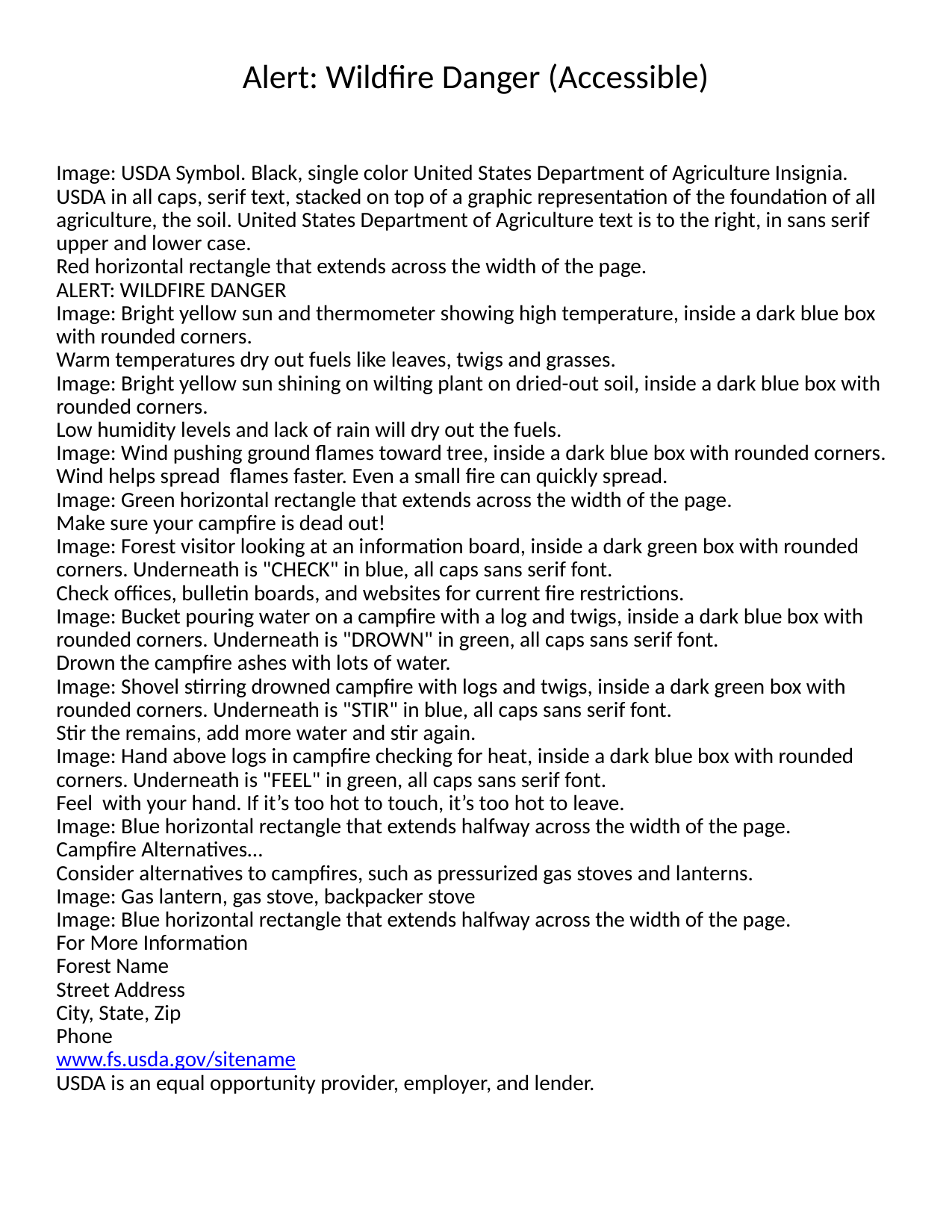

# Alert: Wildfire Danger (Accessible)
Image: USDA Symbol. Black, single color United States Department of Agriculture Insignia. USDA in all caps, serif text, stacked on top of a graphic representation of the foundation of all agriculture, the soil. United States Department of Agriculture text is to the right, in sans serif upper and lower case.
Red horizontal rectangle that extends across the width of the page.
ALERT: WILDFIRE DANGER
Image: Bright yellow sun and thermometer showing high temperature, inside a dark blue box with rounded corners.
Warm temperatures dry out fuels like leaves, twigs and grasses.
Image: Bright yellow sun shining on wilting plant on dried-out soil, inside a dark blue box with rounded corners.
Low humidity levels and lack of rain will dry out the fuels.
Image: Wind pushing ground flames toward tree, inside a dark blue box with rounded corners.
Wind helps spread  flames faster. Even a small fire can quickly spread.
Image: Green horizontal rectangle that extends across the width of the page.
Make sure your campfire is dead out!
Image: Forest visitor looking at an information board, inside a dark green box with rounded corners. Underneath is "CHECK" in blue, all caps sans serif font.
Check offices, bulletin boards, and websites for current fire restrictions.
Image: Bucket pouring water on a campfire with a log and twigs, inside a dark blue box with rounded corners. Underneath is "DROWN" in green, all caps sans serif font.
Drown the campfire ashes with lots of water.
Image: Shovel stirring drowned campfire with logs and twigs, inside a dark green box with rounded corners. Underneath is "STIR" in blue, all caps sans serif font.
Stir the remains, add more water and stir again.
Image: Hand above logs in campfire checking for heat, inside a dark blue box with rounded corners. Underneath is "FEEL" in green, all caps sans serif font.
Feel  with your hand. If it’s too hot to touch, it’s too hot to leave.
Image: Blue horizontal rectangle that extends halfway across the width of the page.
Campfire Alternatives…
Consider alternatives to campfires, such as pressurized gas stoves and lanterns.
Image: Gas lantern, gas stove, backpacker stove
Image: Blue horizontal rectangle that extends halfway across the width of the page.
For More Information
Forest Name
Street Address
City, State, Zip
Phone
www.fs.usda.gov/sitename
USDA is an equal opportunity provider, employer, and lender.